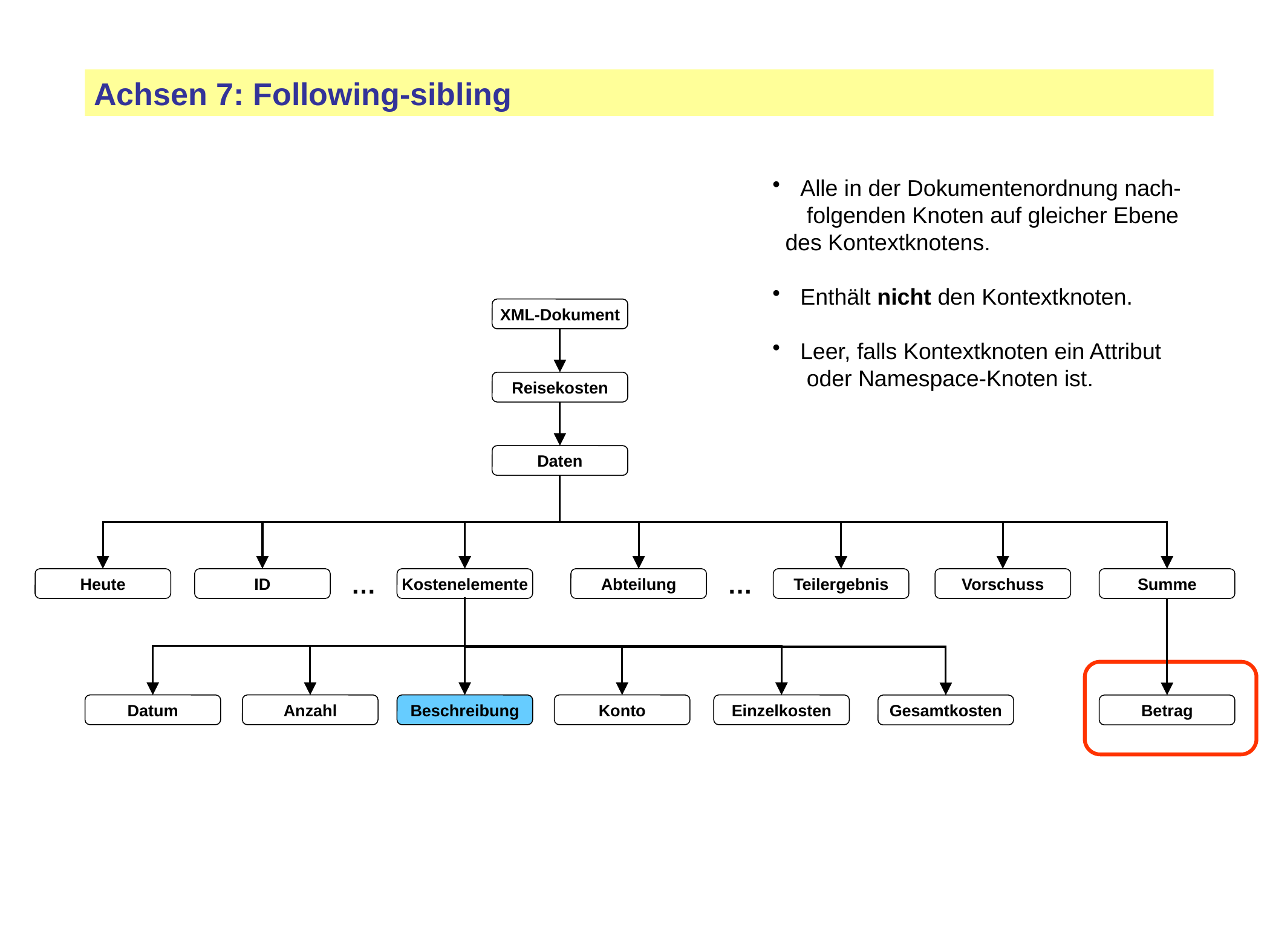

Achsen 7: Following-sibling
 Alle in der Dokumentenordnung nach-
  folgenden Knoten auf gleicher Ebene
  des Kontextknotens.

 Enthält nicht den Kontextknoten.

 Leer, falls Kontextknoten ein Attribut
  oder Namespace-Knoten ist.
XML-Dokument
Reisekosten
Daten
Heute
ID
…
Kostenelemente
Abteilung
…
Teilergebnis
Vorschuss
Summe

Datum
Anzahl
Beschreibung
Konto
Einzelkosten
Gesamtkosten
Betrag